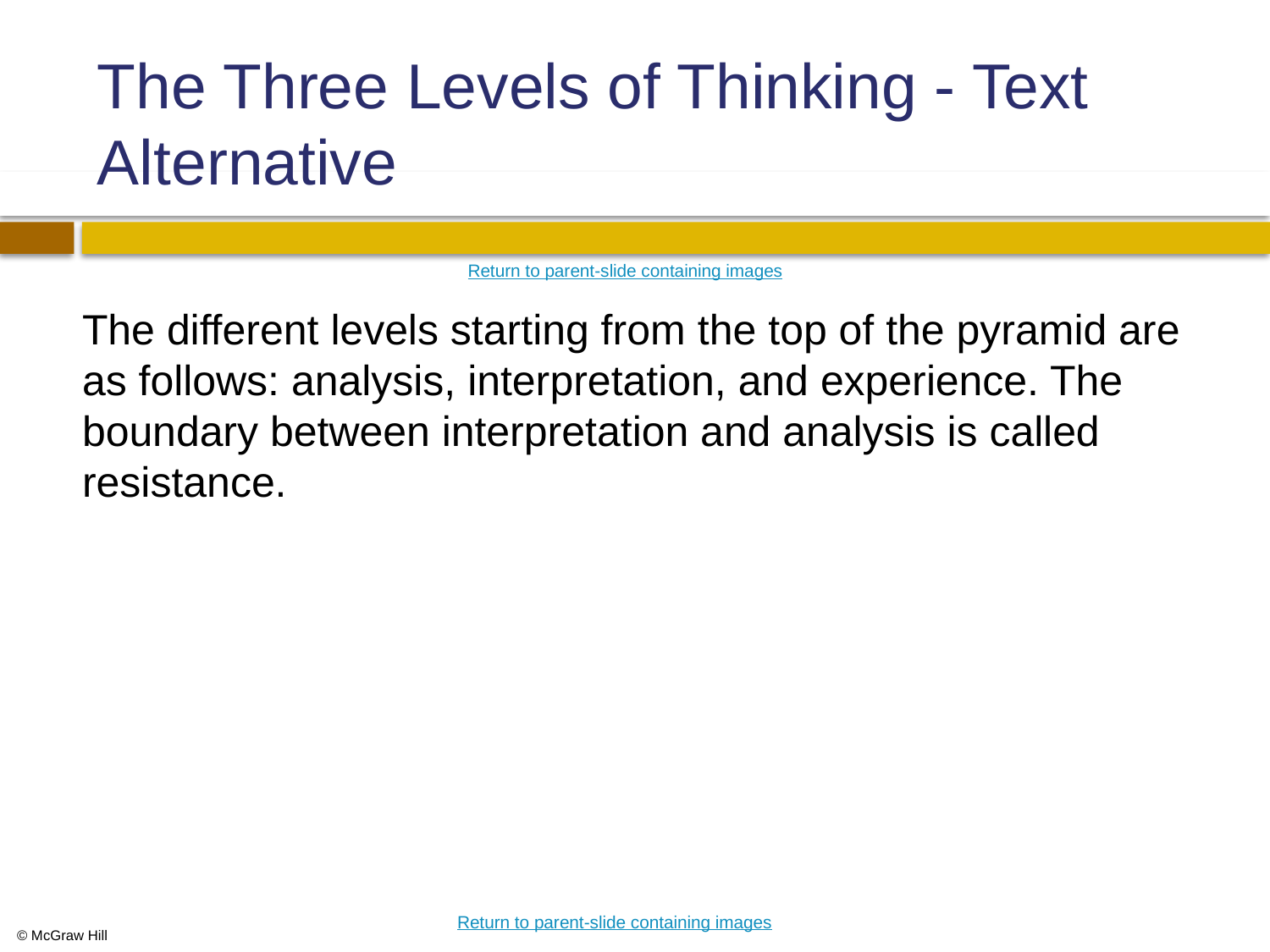

# The Three Levels of Thinking - Text Alternative
Return to parent-slide containing images
The different levels starting from the top of the pyramid are as follows: analysis, interpretation, and experience. The boundary between interpretation and analysis is called resistance.
Return to parent-slide containing images